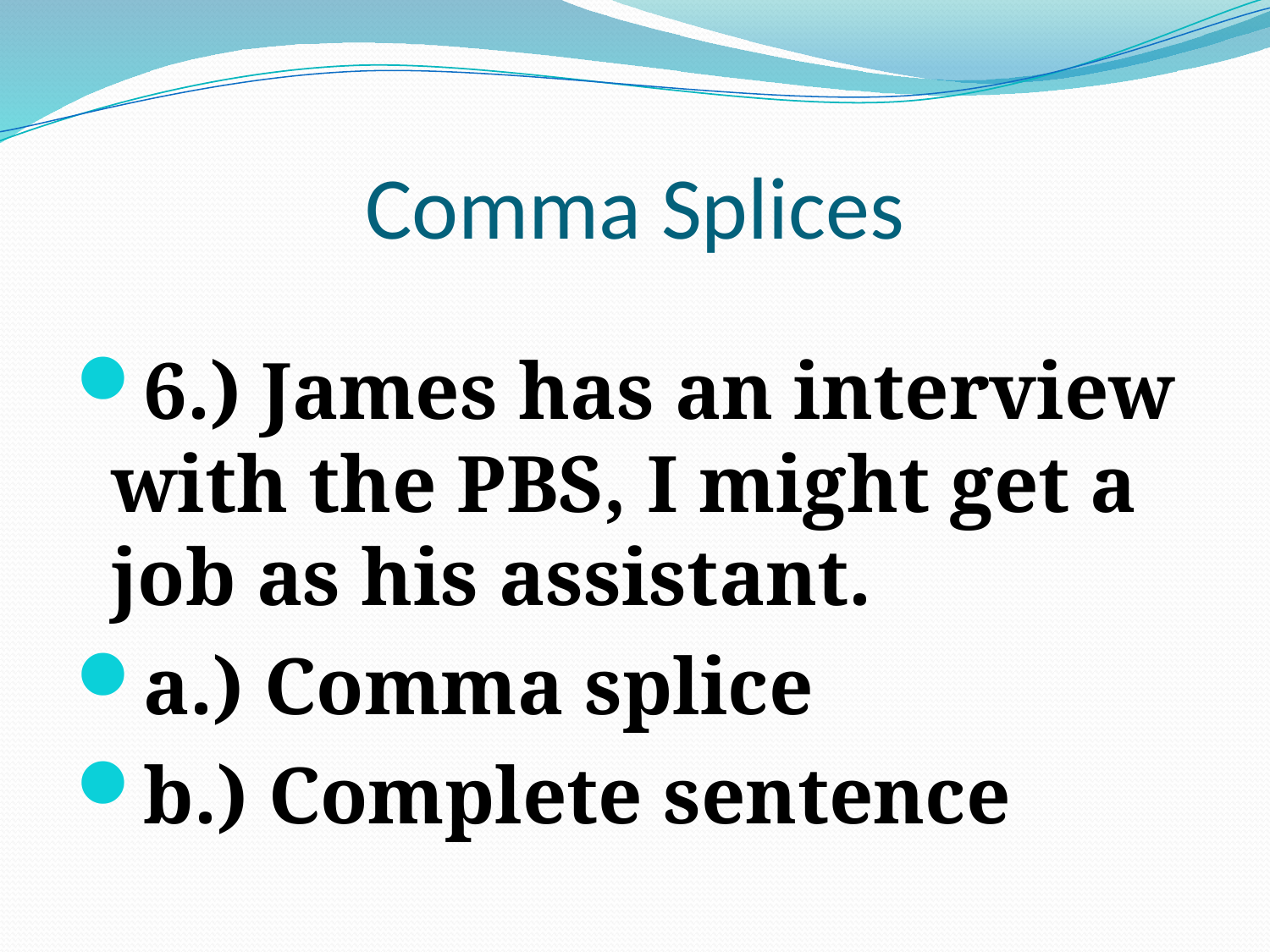

# Comma Splices

6.) James has an interview with the PBS, I might get a job as his assistant.
a.) Comma splice
b.) Complete sentence